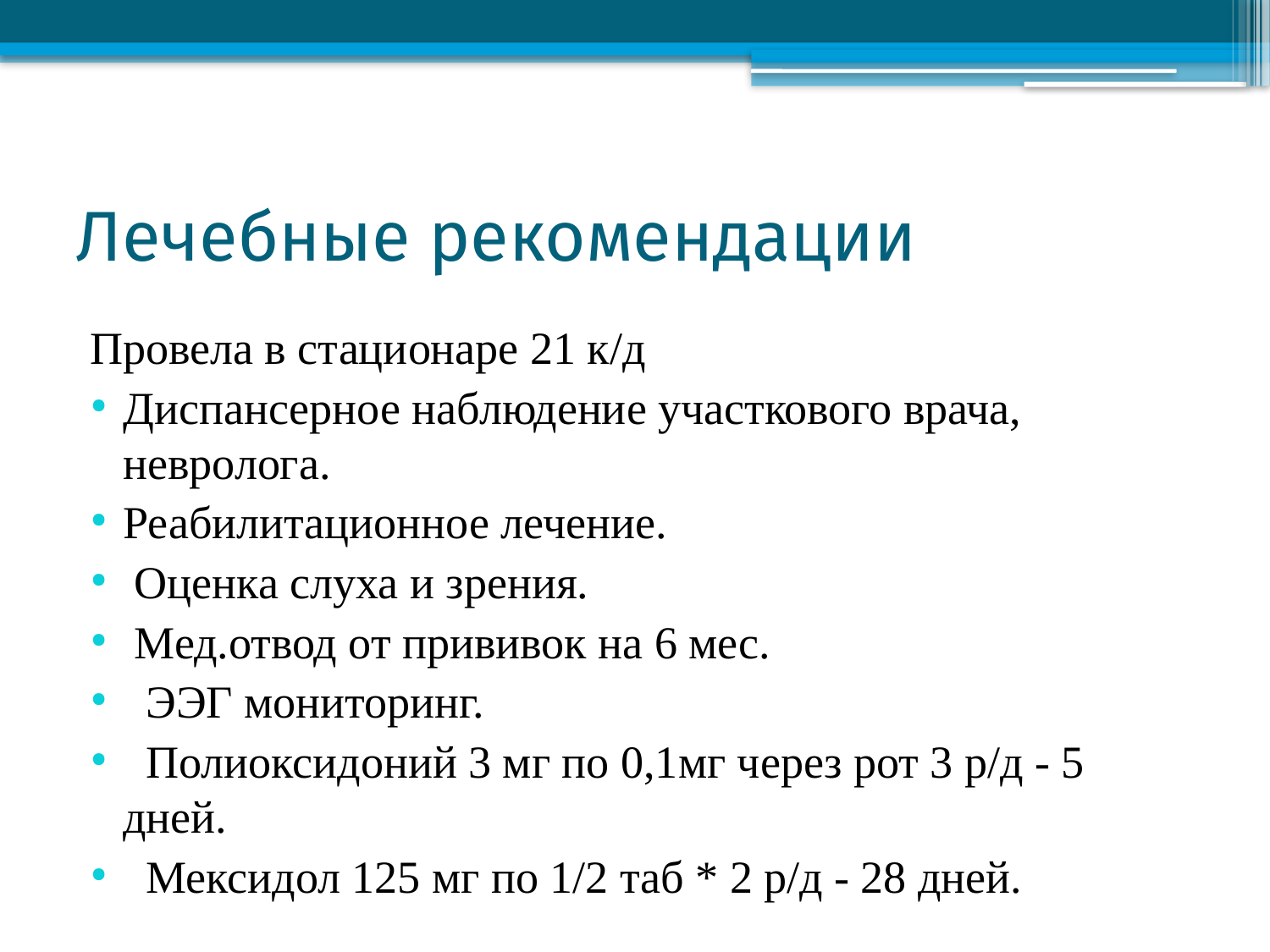

# Лечебные рекомендации
Провела в стационаре 21 к/д
Диспансерное наблюдение участкового врача, невролога.
Реабилитационное лечение.
 Оценка слуха и зрения.
 Мед.отвод от прививок на 6 мес.
  ЭЭГ мониторинг.
  Полиоксидоний 3 мг по 0,1мг через рот 3 р/д - 5 дней.
  Мексидол 125 мг по 1/2 таб * 2 р/д - 28 дней.​